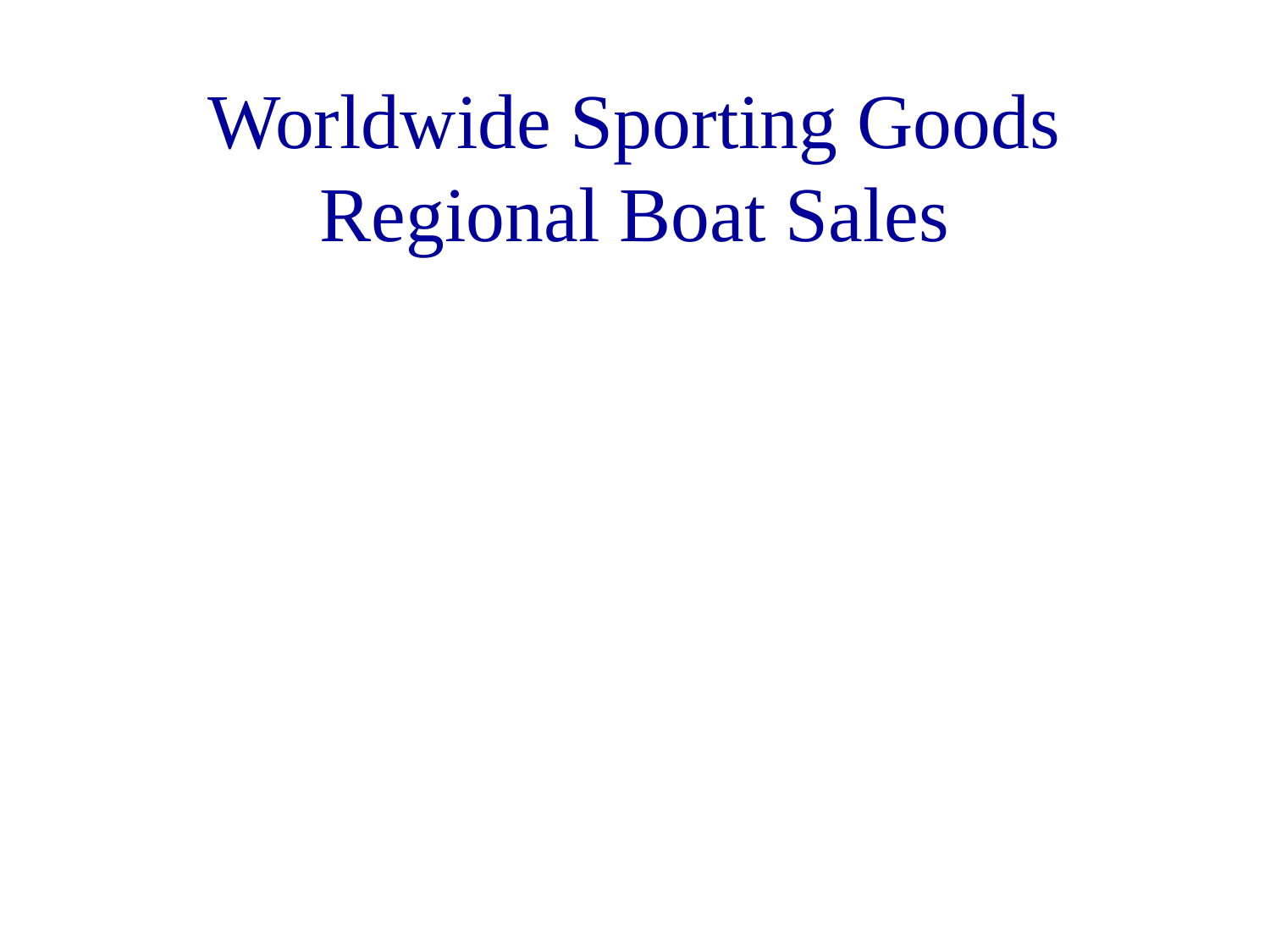

# Worldwide Sporting Goods Regional Boat Sales